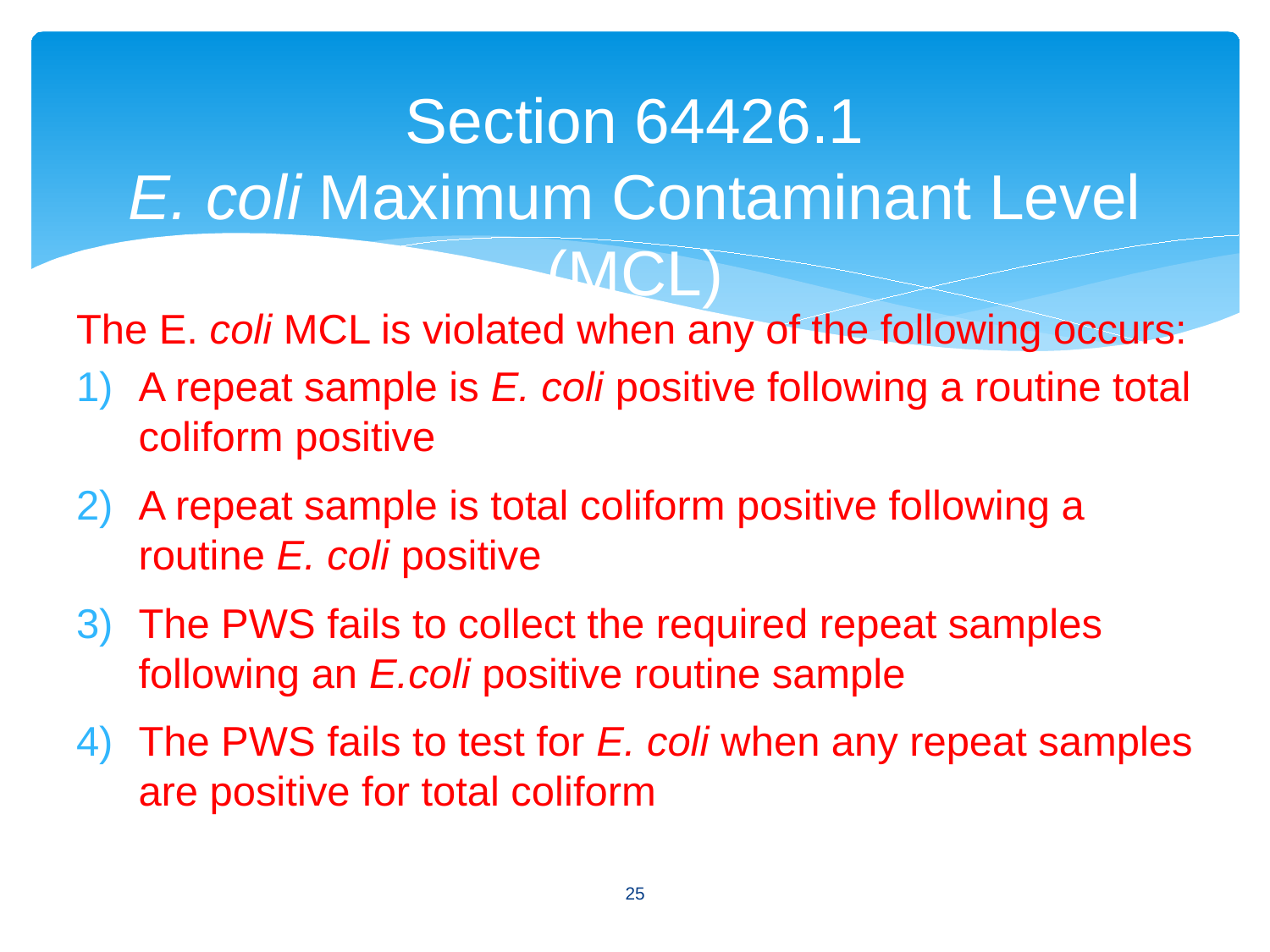

Section 64426.1
E. coli Maximum Contaminant Level (MCL)

The E. coli MCL is violated when any of the following occurs:
A repeat sample is E. coli positive following a routine total coliform positive
A repeat sample is total coliform positive following a routine E. coli positive
The PWS fails to collect the required repeat samples following an E.coli positive routine sample
The PWS fails to test for E. coli when any repeat samples are positive for total coliform

25